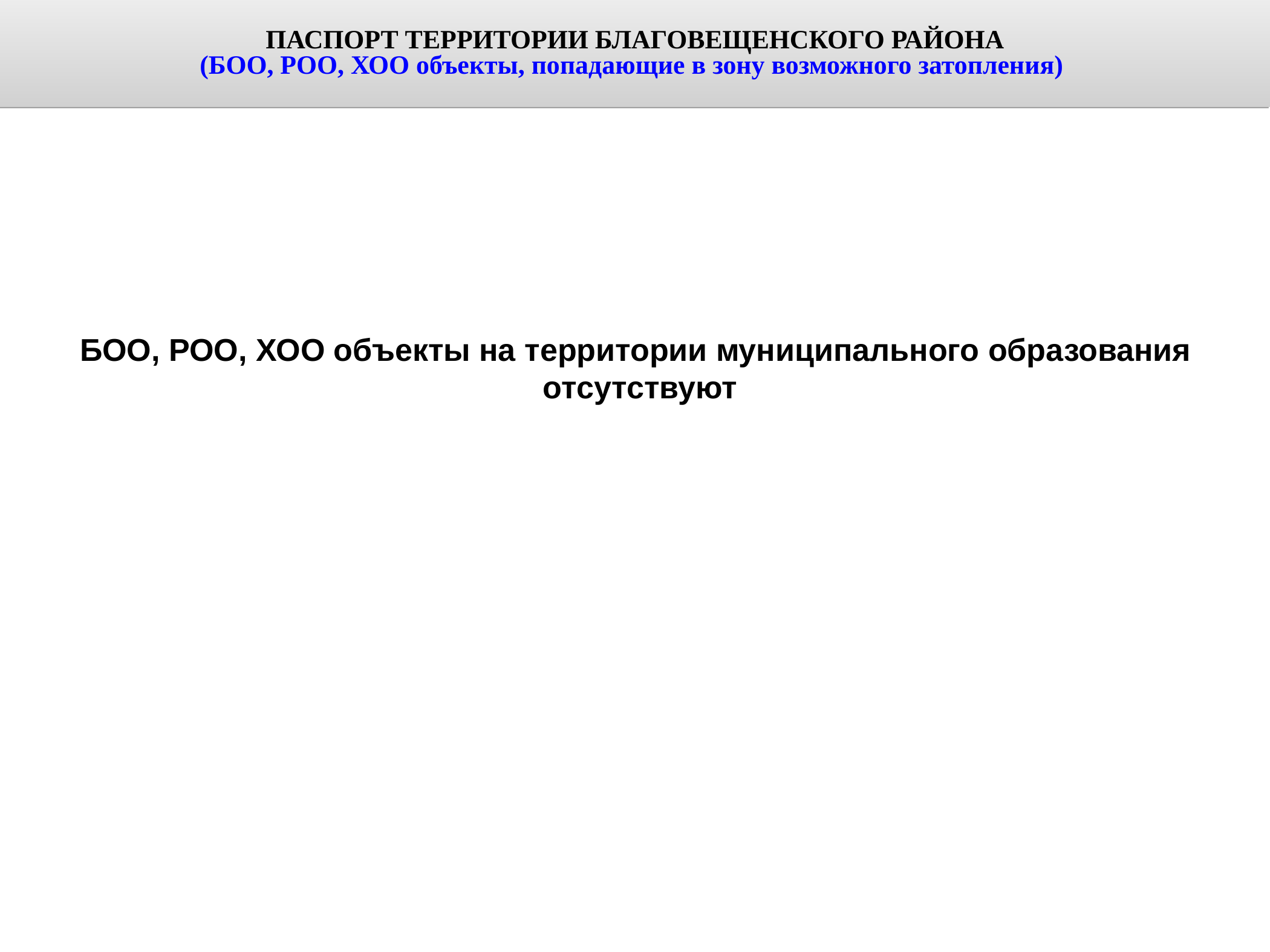

ПАСПОРТ ТЕРРИТОРИИ БЛАГОВЕЩЕНСКОГО РАЙОНА
(БОО, РОО, ХОО объекты, попадающие в зону возможного затопления)
БОО, РОО, ХОО объекты на территории муниципального образования
отсутствуют